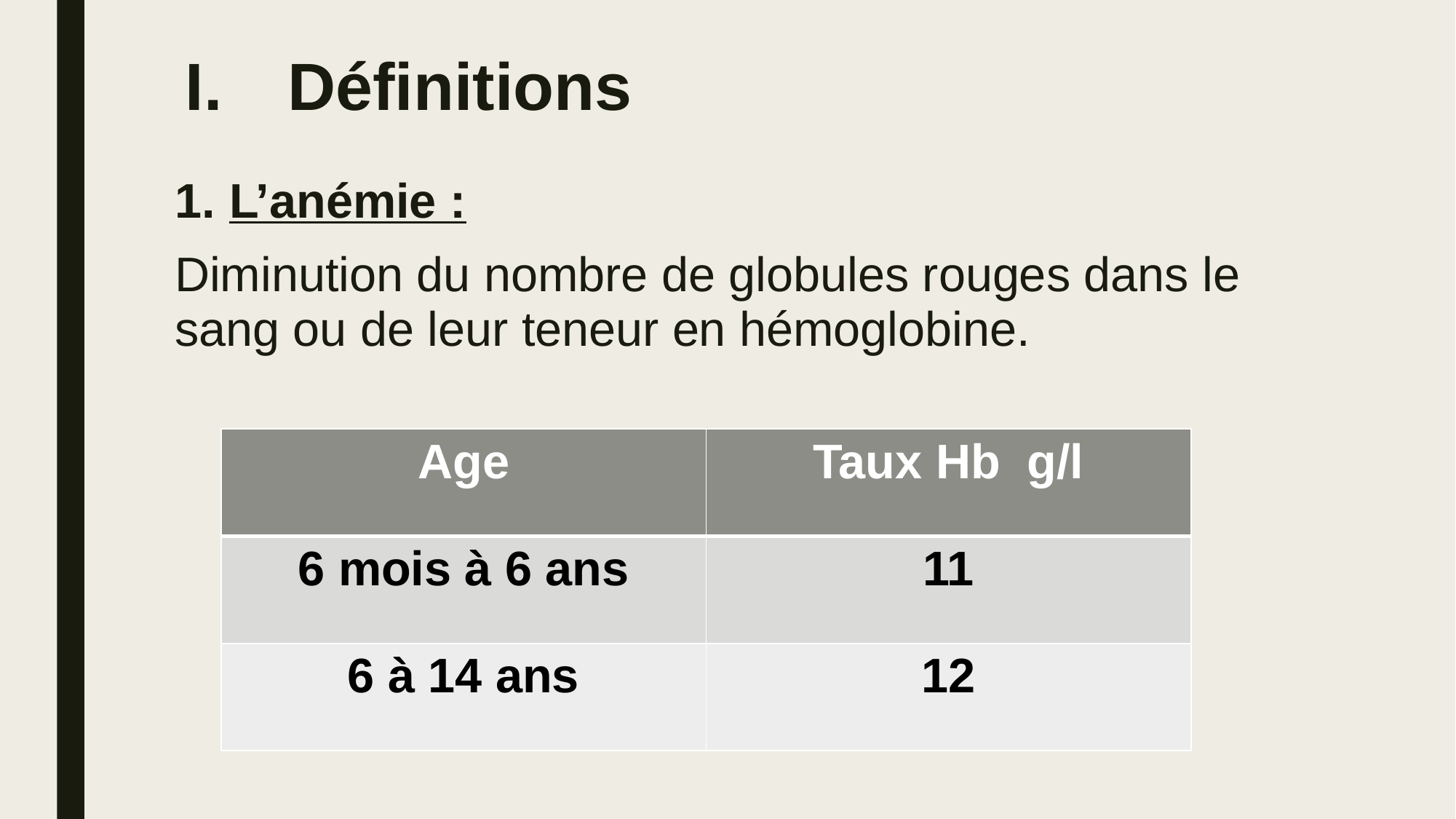

# Définitions
L’anémie :
Diminution du nombre de globules rouges dans le sang ou de leur teneur en hémoglobine.
| Age | Taux Hb g/l |
| --- | --- |
| 6 mois à 6 ans | 11 |
| 6 à 14 ans | 12 |